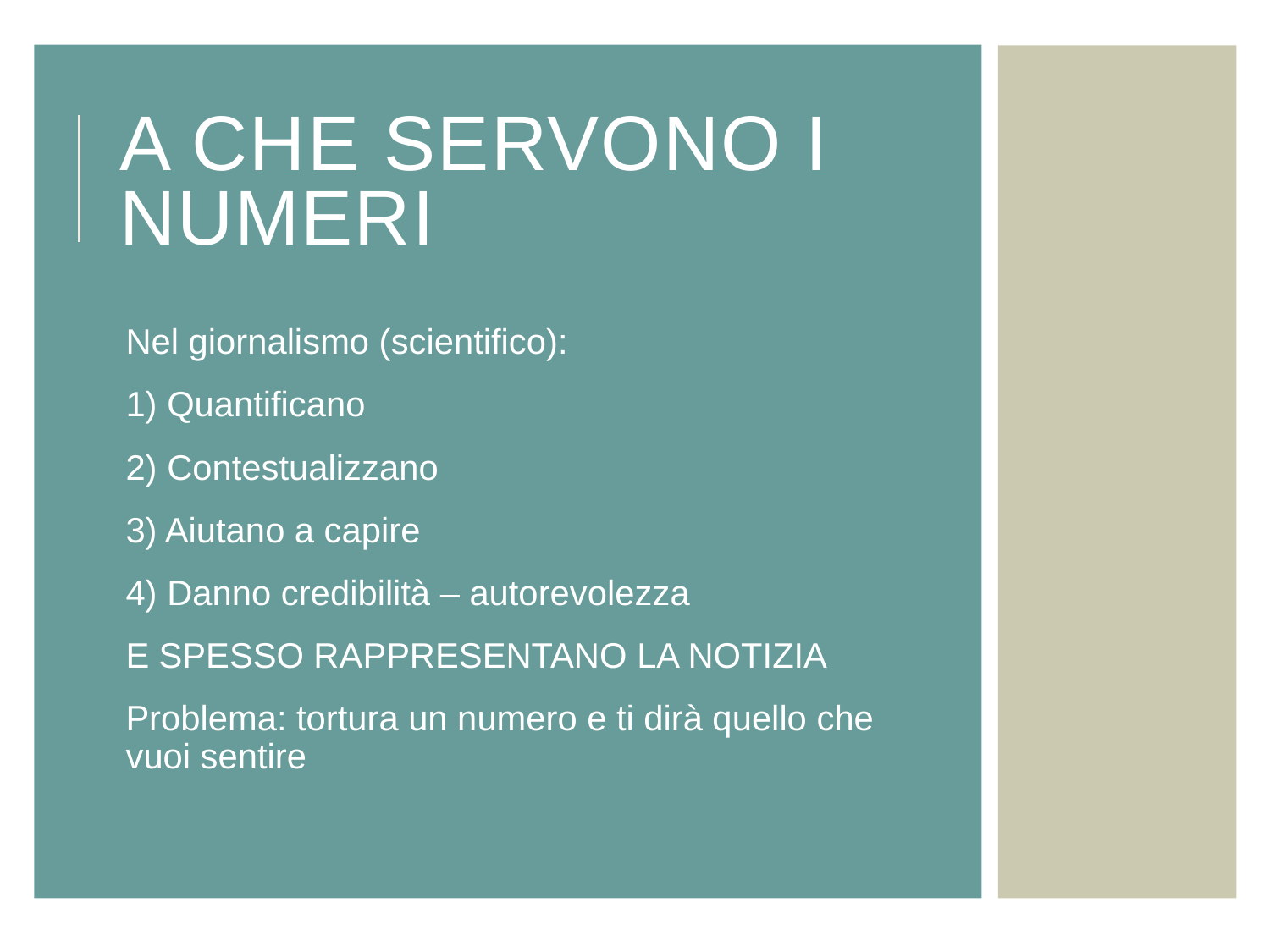

# A che servono i numeri
Nel giornalismo (scientifico):
1) Quantificano
2) Contestualizzano
3) Aiutano a capire
4) Danno credibilità – autorevolezza
E SPESSO RAPPRESENTANO LA NOTIZIA
Problema: tortura un numero e ti dirà quello che vuoi sentire